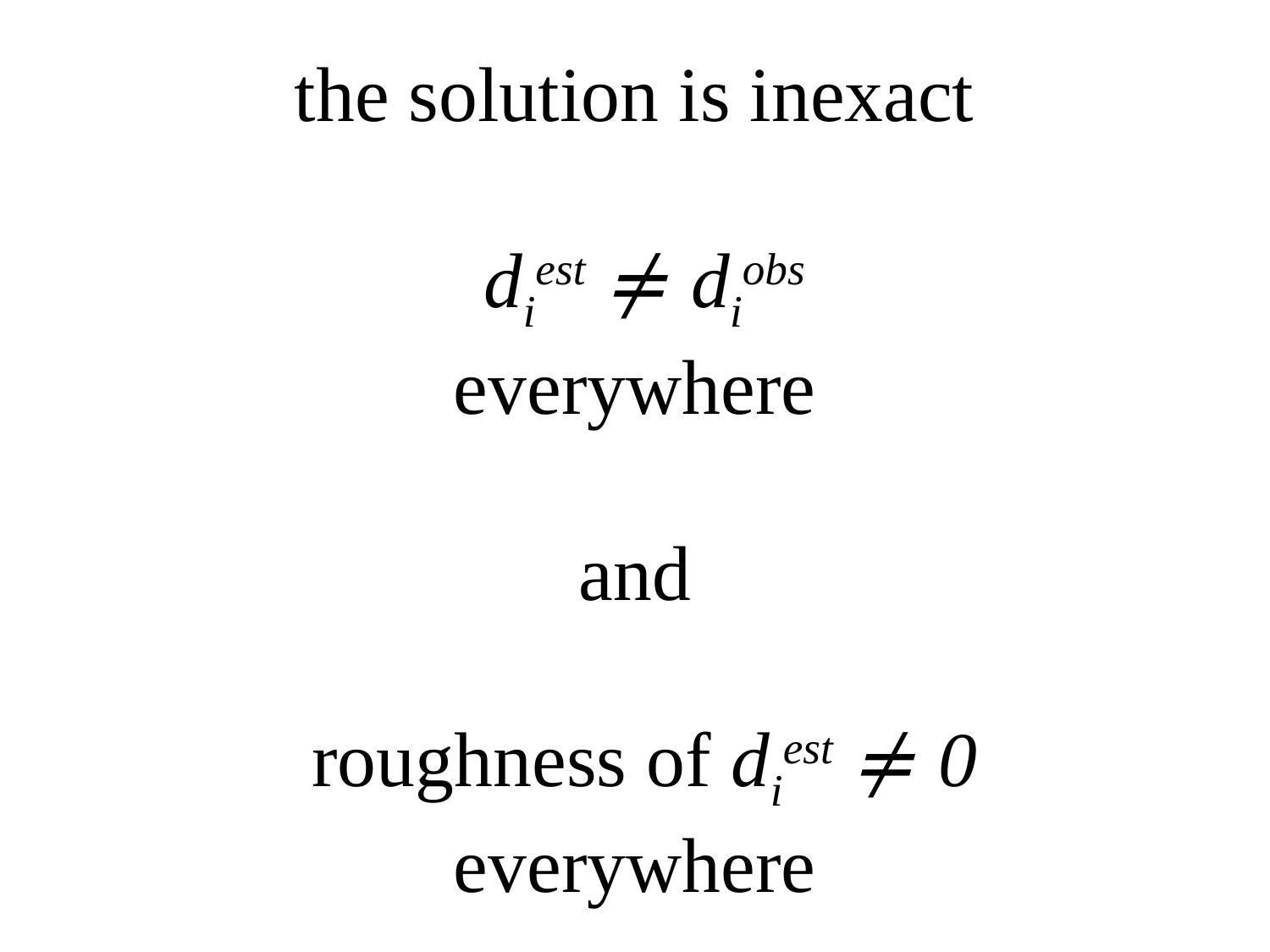

# the solution is inexact diest ≠ diobs everywhere and roughness of diest ≠ 0 everywhere